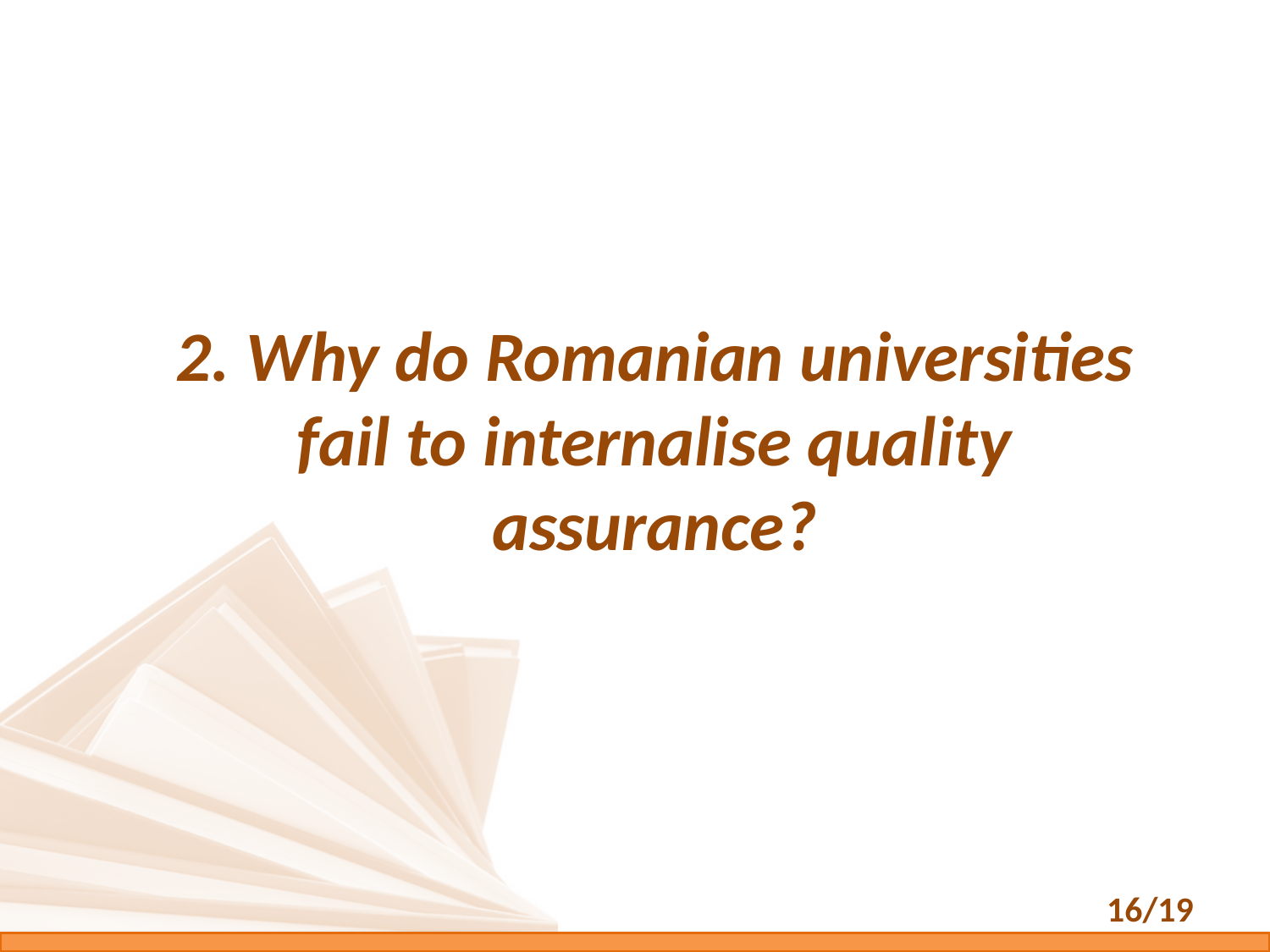

2. Why do Romanian universities fail to internalise quality assurance?
16